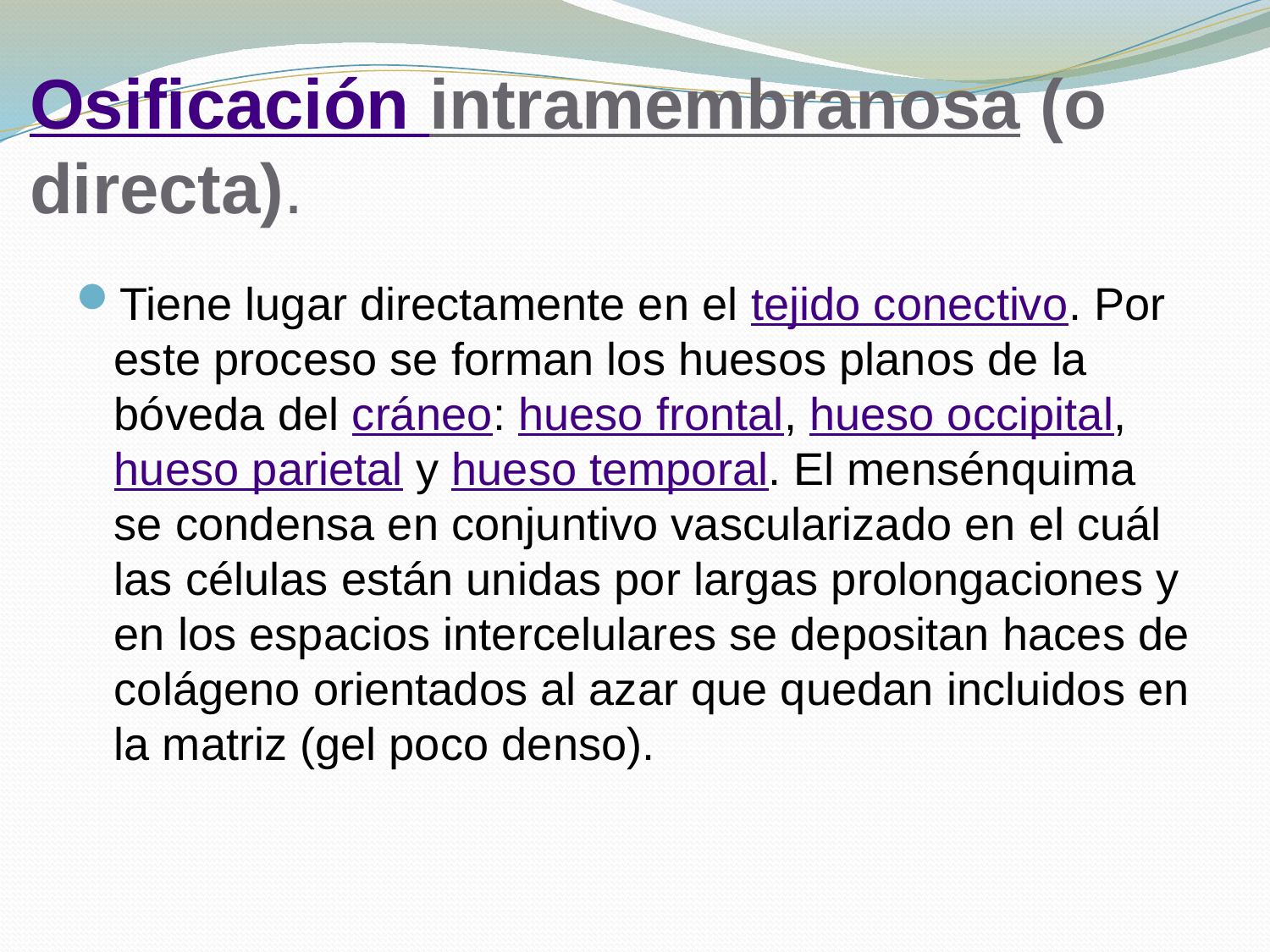

# Osificación intramembranosa (o directa).
Tiene lugar directamente en el tejido conectivo. Por este proceso se forman los huesos planos de la bóveda del cráneo: hueso frontal, hueso occipital, hueso parietal y hueso temporal. El mensénquima se condensa en conjuntivo vascularizado en el cuál las células están unidas por largas prolongaciones y en los espacios intercelulares se depositan haces de colágeno orientados al azar que quedan incluidos en la matriz (gel poco denso).